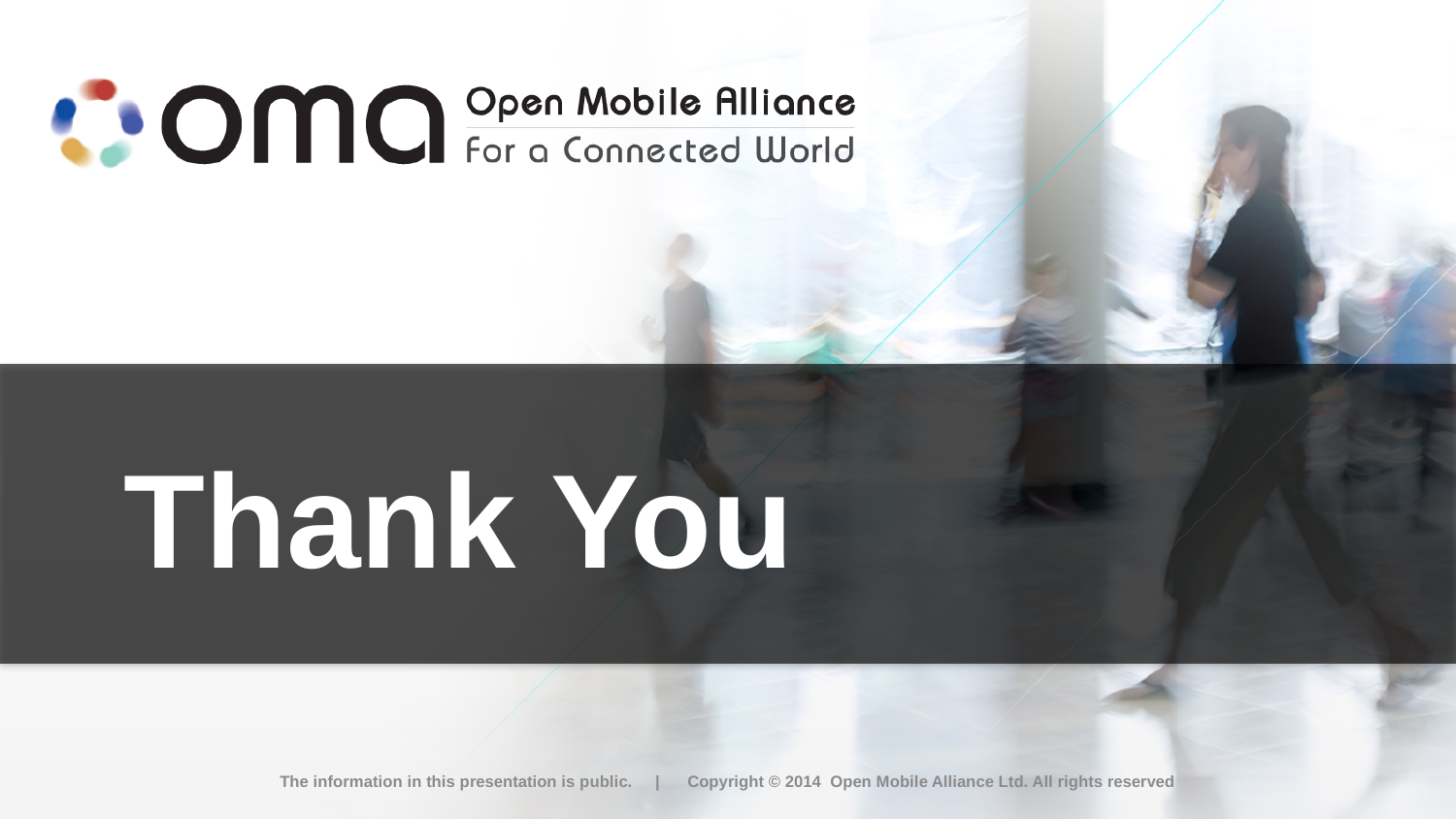

# Thank You
The information in this presentation is public.     |      Copyright © 2014  Open Mobile Alliance Ltd. All rights reserved